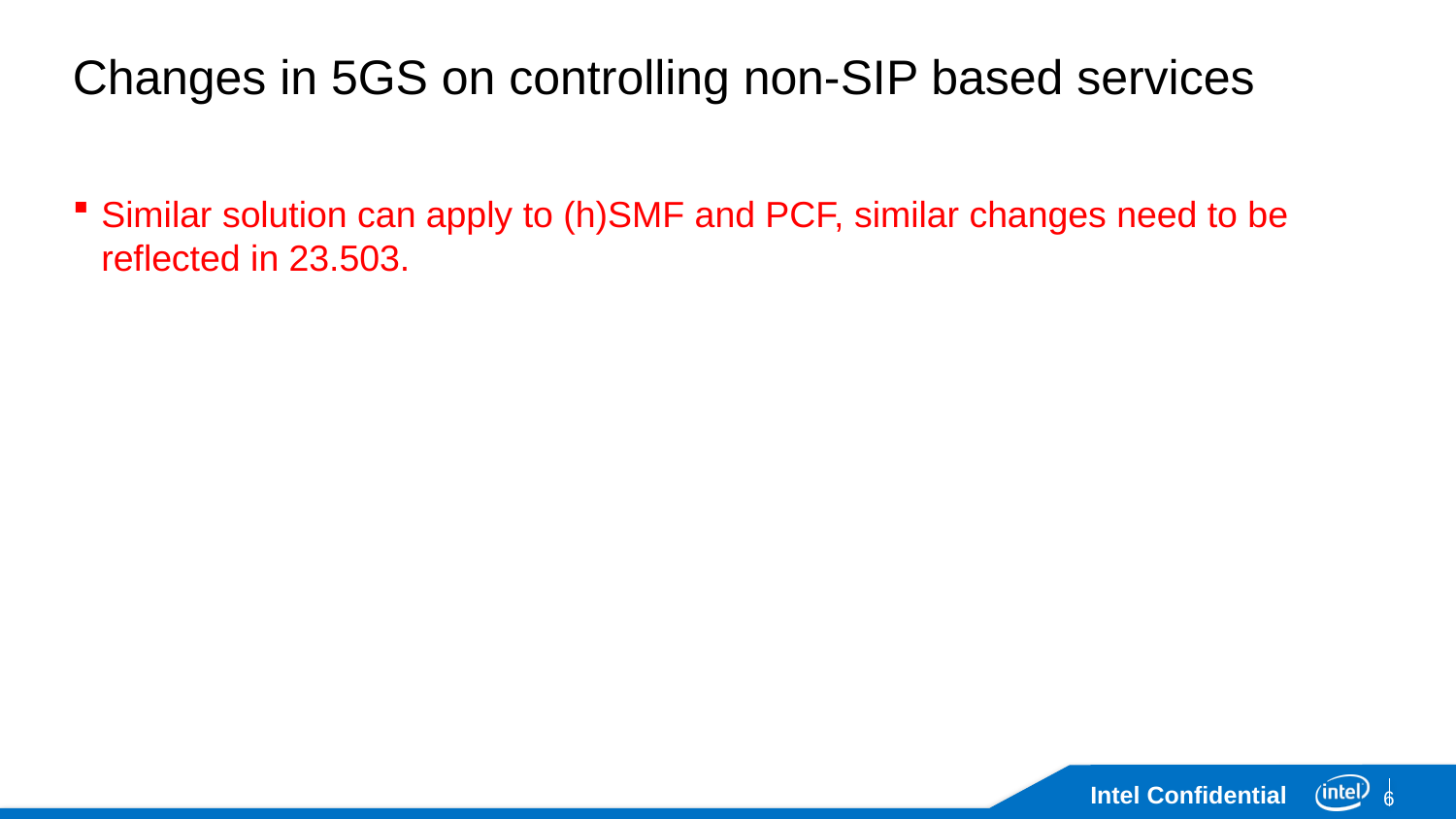

# Changes in 5GS on controlling non-SIP based services
Similar solution can apply to (h)SMF and PCF, similar changes need to be reflected in 23.503.